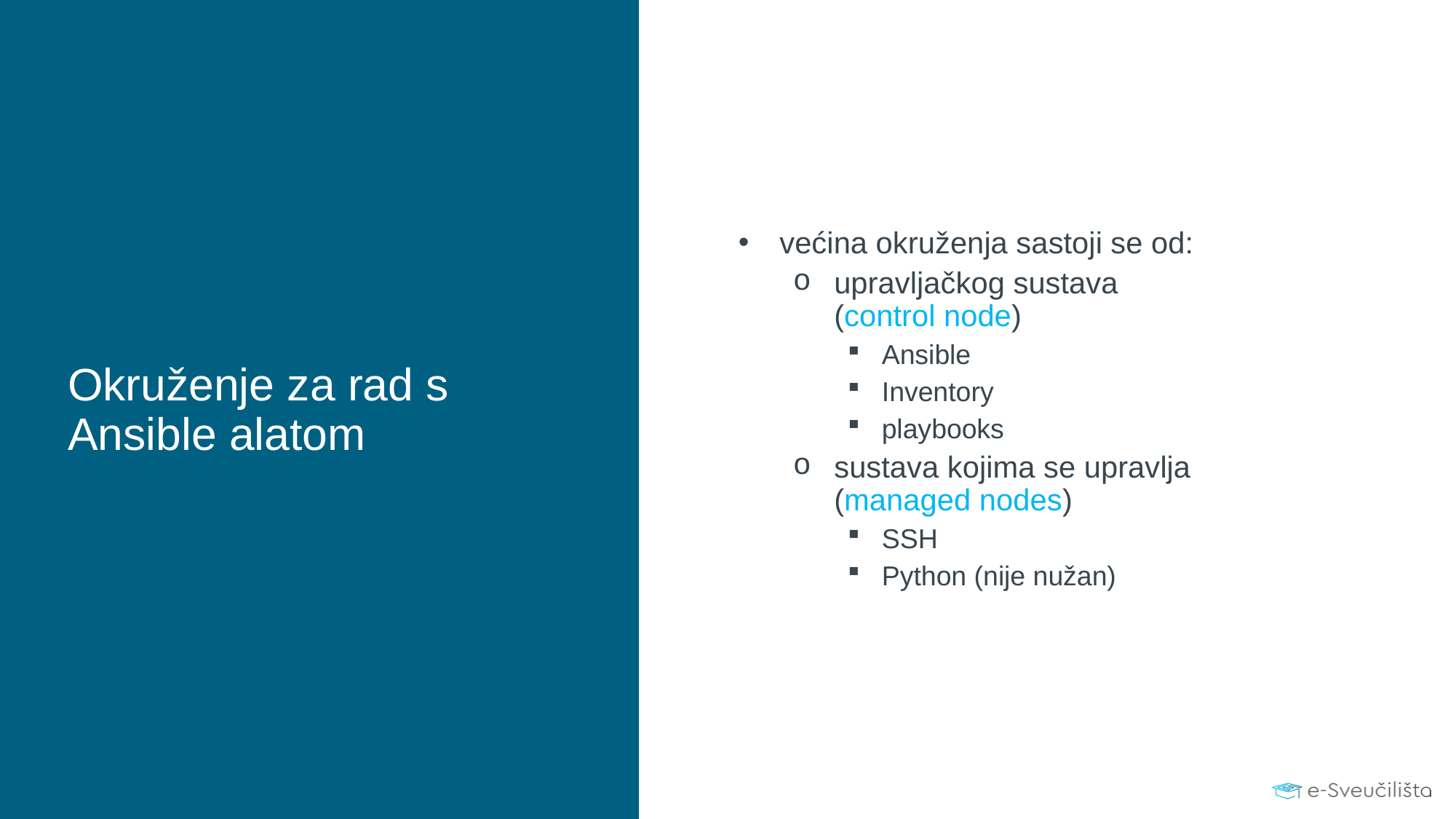

većina okruženja sastoji se od:
upravljačkog sustava
(control node)
Ansible
Inventory
playbooks
sustava kojima se upravlja
(managed nodes)
SSH
Python (nije nužan)
# Okruženje za rad s Ansible alatom